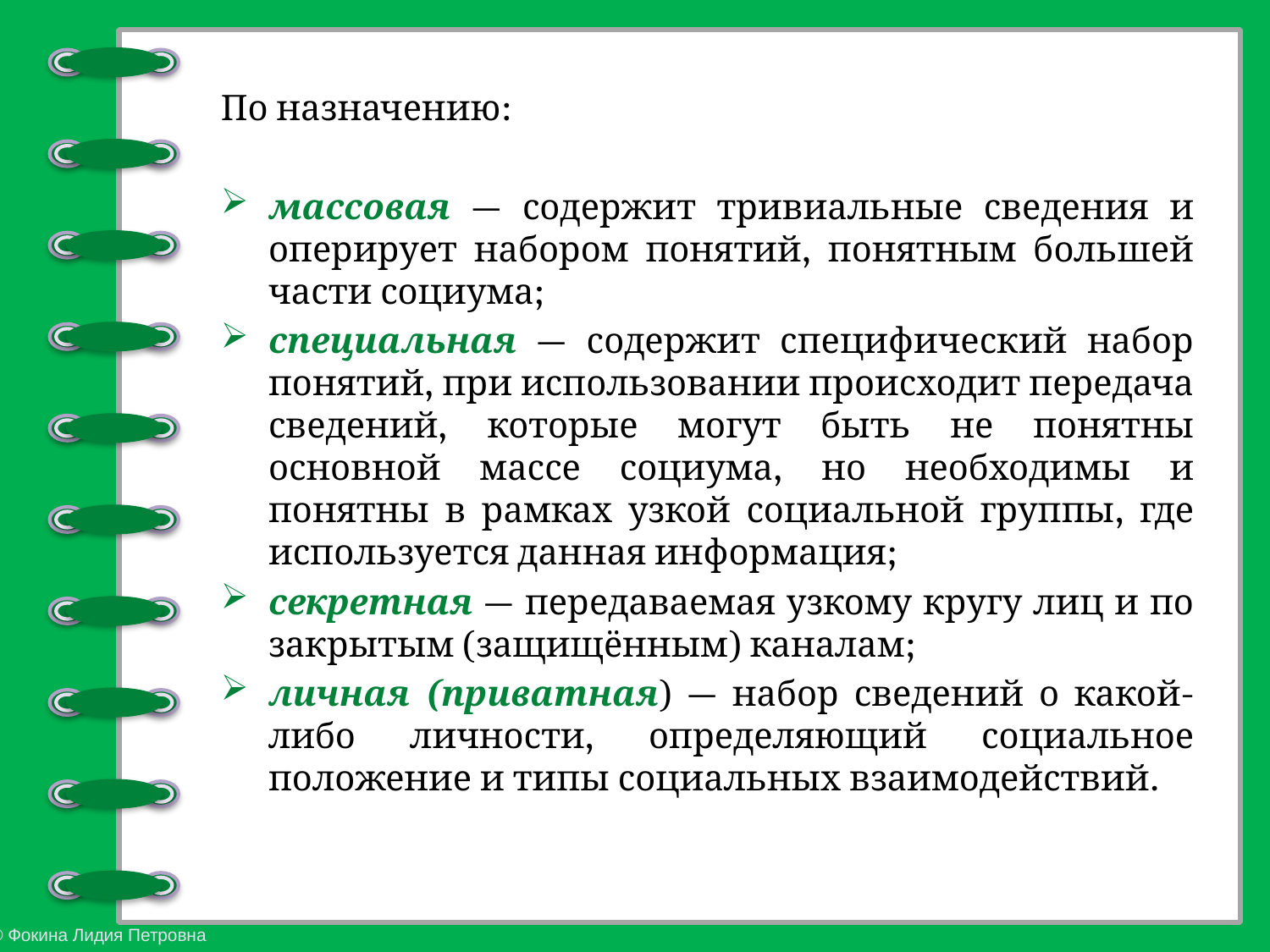

По назначению:

массовая — содержит тривиальные сведения и оперирует набором понятий, понятным большей части социума;
специальная — содержит специфический набор понятий, при использовании происходит передача сведений, которые могут быть не понятны основной массе социума, но необходимы и понятны в рамках узкой социальной группы, где используется данная информация;
секретная — передаваемая узкому кругу лиц и по закрытым (защищённым) каналам;
личная (приватная) — набор сведений о какой-либо личности, определяющий социальное положение и типы социальных взаимодействий.